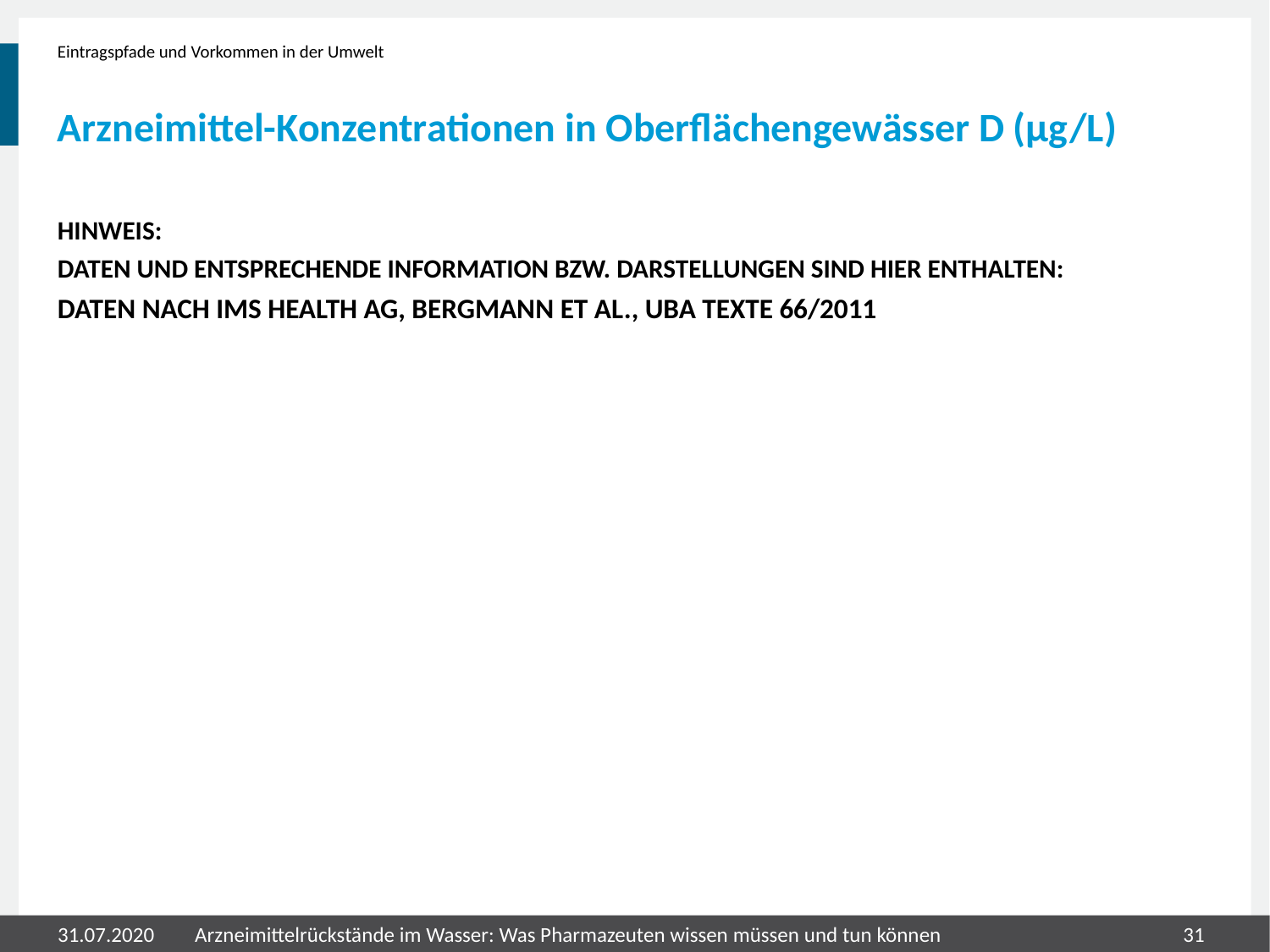

Eintragspfade und Vorkommen in der Umwelt

# Arzneimittel-Konzentrationen in Oberflächengewässer D (µg/L)
Hinweis:
Daten und entsprechende Information bzw. Darstellungen sind hier enthalten:
Daten nach IMS Health AG, Bergmann et al., UBA Texte 66/2011

31.07.2020
Arzneimittelrückstände im Wasser: Was Pharmazeuten wissen müssen und tun können
31